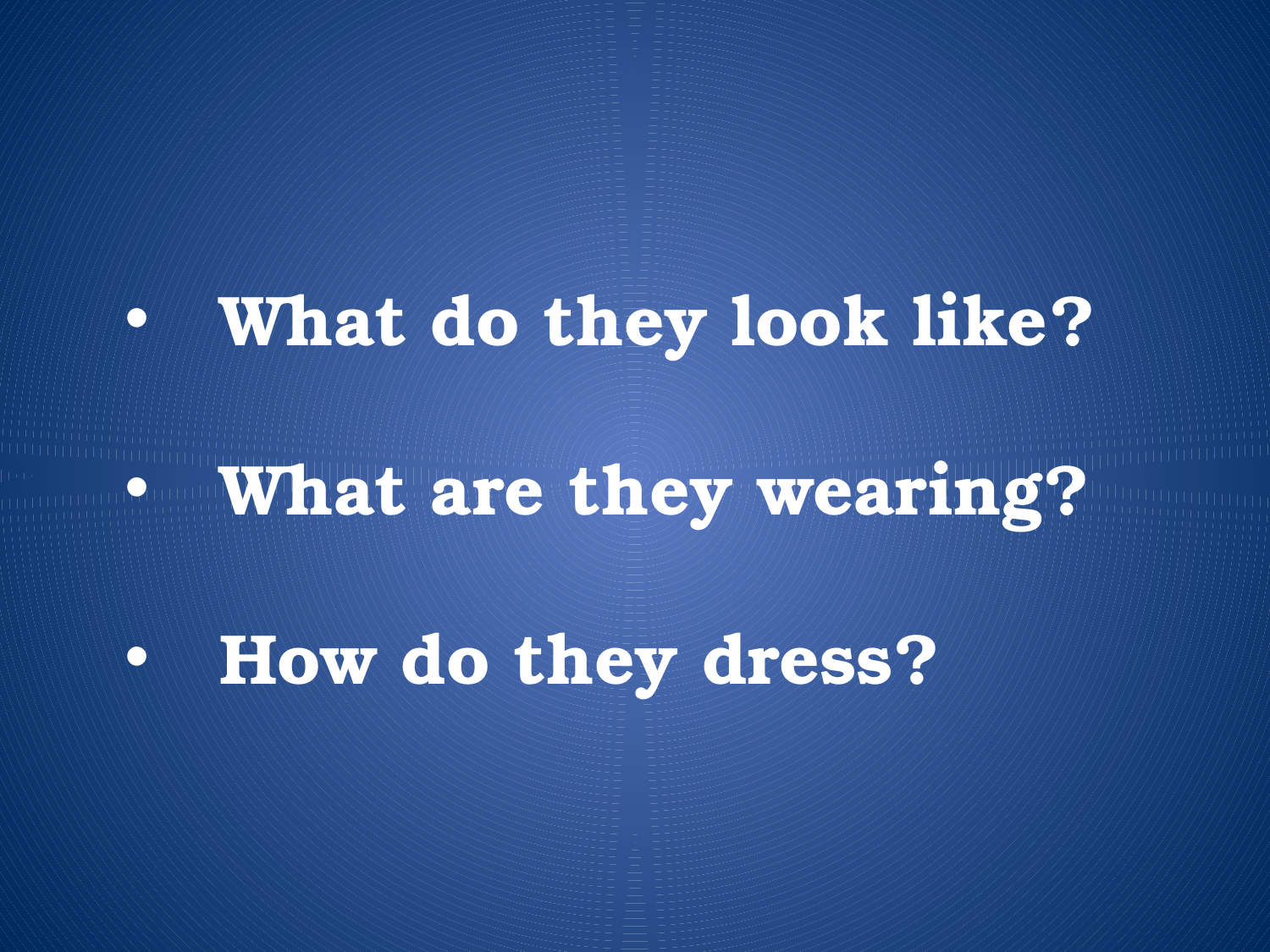

What do they look like?
What are they wearing?
How do they dress?